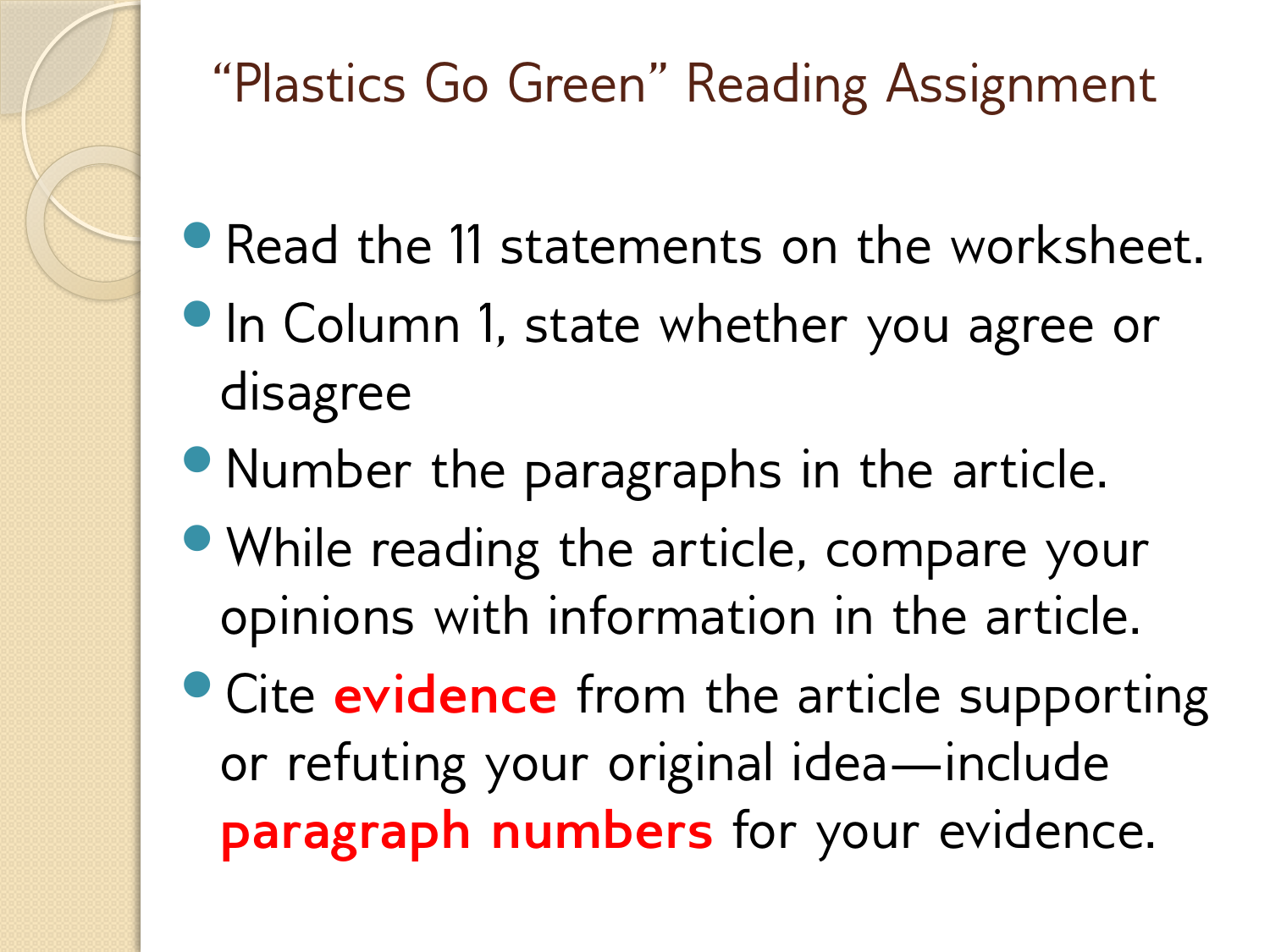

# “Plastics Go Green” Reading Assignment
Read the 11 statements on the worksheet.
In Column 1, state whether you agree or disagree
Number the paragraphs in the article.
While reading the article, compare your opinions with information in the article.
Cite evidence from the article supporting or refuting your original idea—include paragraph numbers for your evidence.